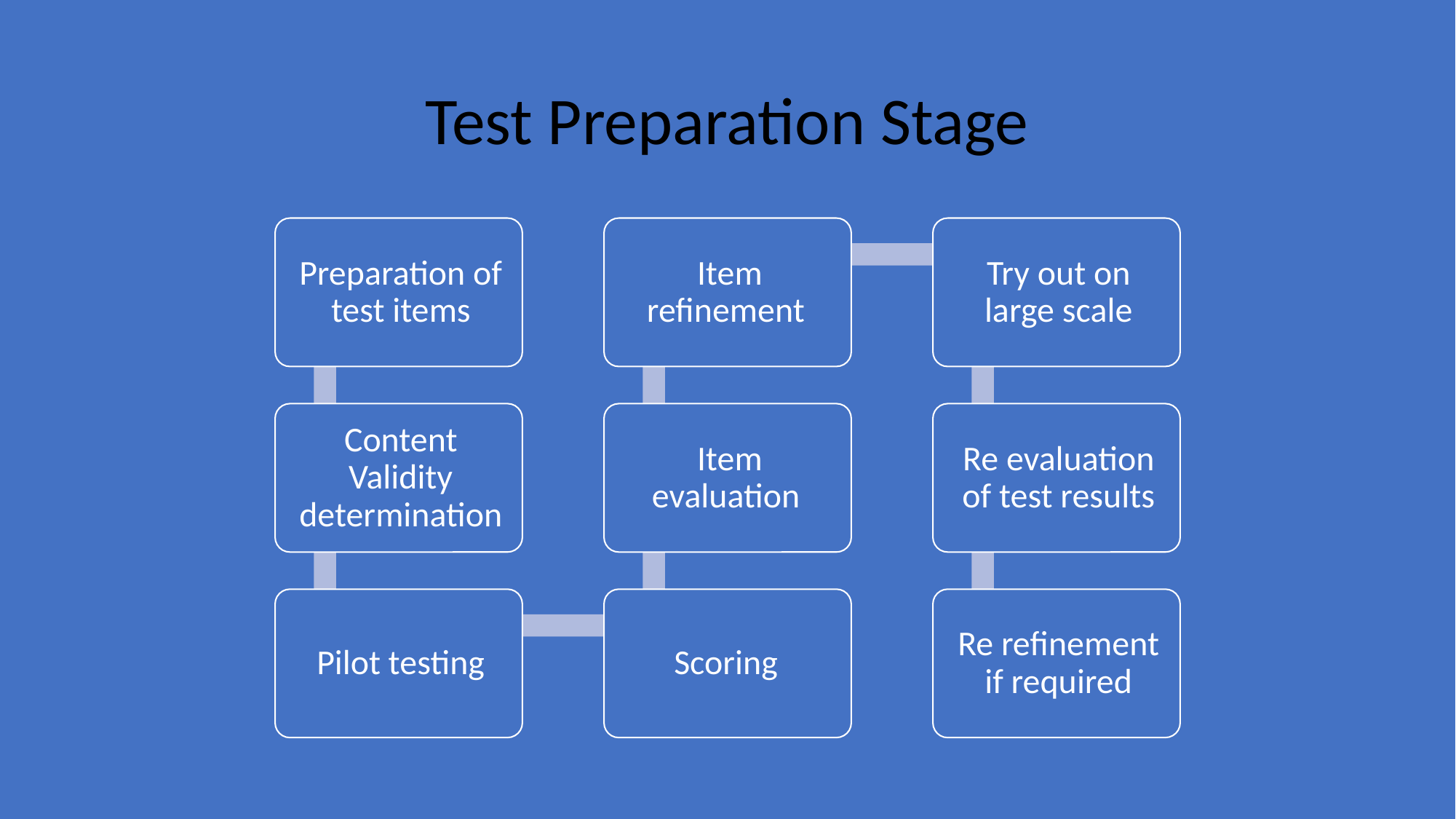

# Test Preparation Stage
Preparation of test items
Content Validity determination
Pilot testing
Scoring
Item evaluation
Item refinement
Try out on large scale
Re evaluation of test results
Re refinement if required